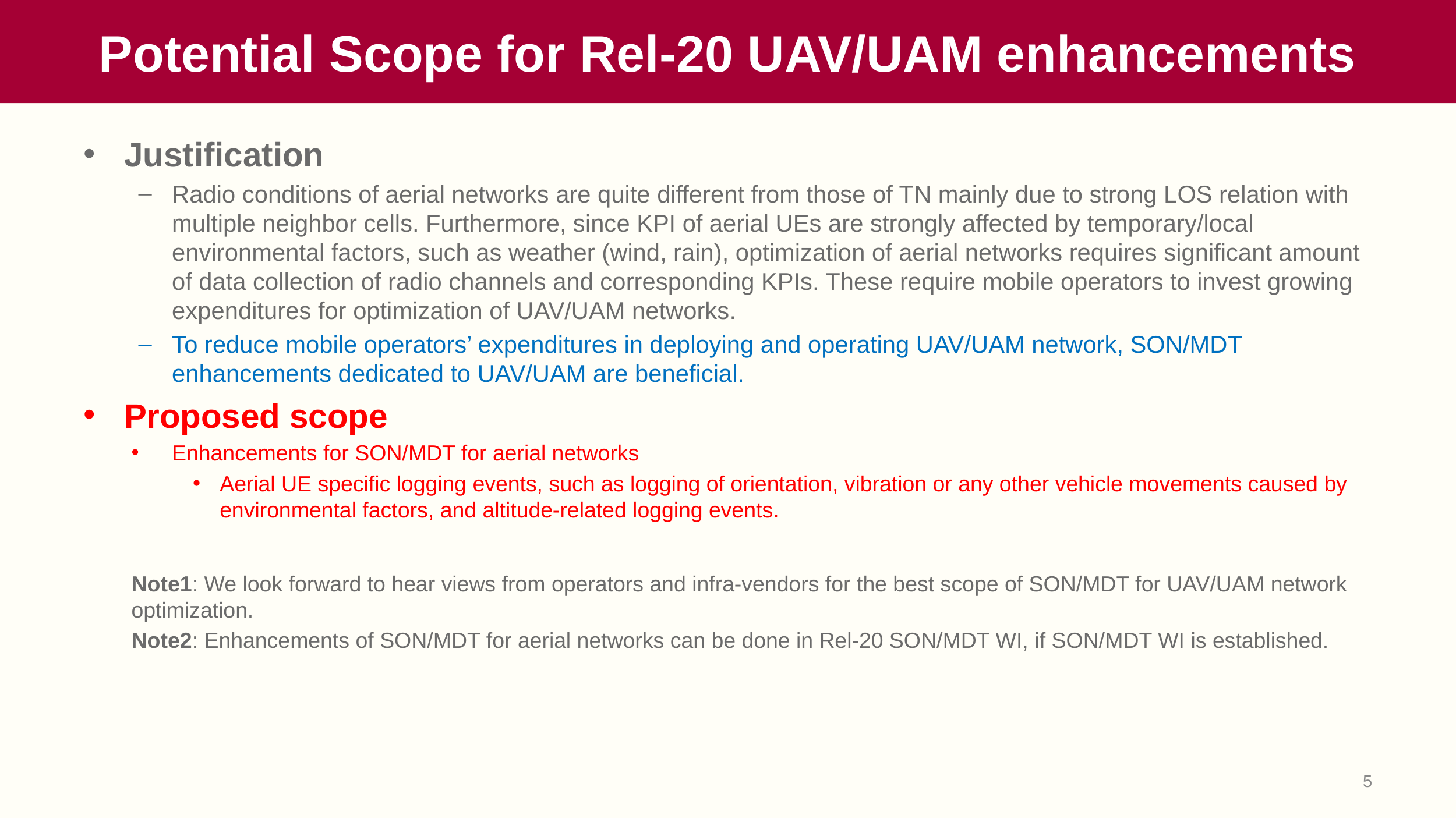

# Potential Scope for Rel-20 UAV/UAM enhancements
Justification
Radio conditions of aerial networks are quite different from those of TN mainly due to strong LOS relation with multiple neighbor cells. Furthermore, since KPI of aerial UEs are strongly affected by temporary/local environmental factors, such as weather (wind, rain), optimization of aerial networks requires significant amount of data collection of radio channels and corresponding KPIs. These require mobile operators to invest growing expenditures for optimization of UAV/UAM networks.
To reduce mobile operators’ expenditures in deploying and operating UAV/UAM network, SON/MDT enhancements dedicated to UAV/UAM are beneficial.
Proposed scope
Enhancements for SON/MDT for aerial networks
Aerial UE specific logging events, such as logging of orientation, vibration or any other vehicle movements caused by environmental factors, and altitude-related logging events.

Note1: We look forward to hear views from operators and infra-vendors for the best scope of SON/MDT for UAV/UAM network  optimization.
Note2: Enhancements of SON/MDT for aerial networks can be done in Rel-20 SON/MDT WI, if SON/MDT WI is established.

5